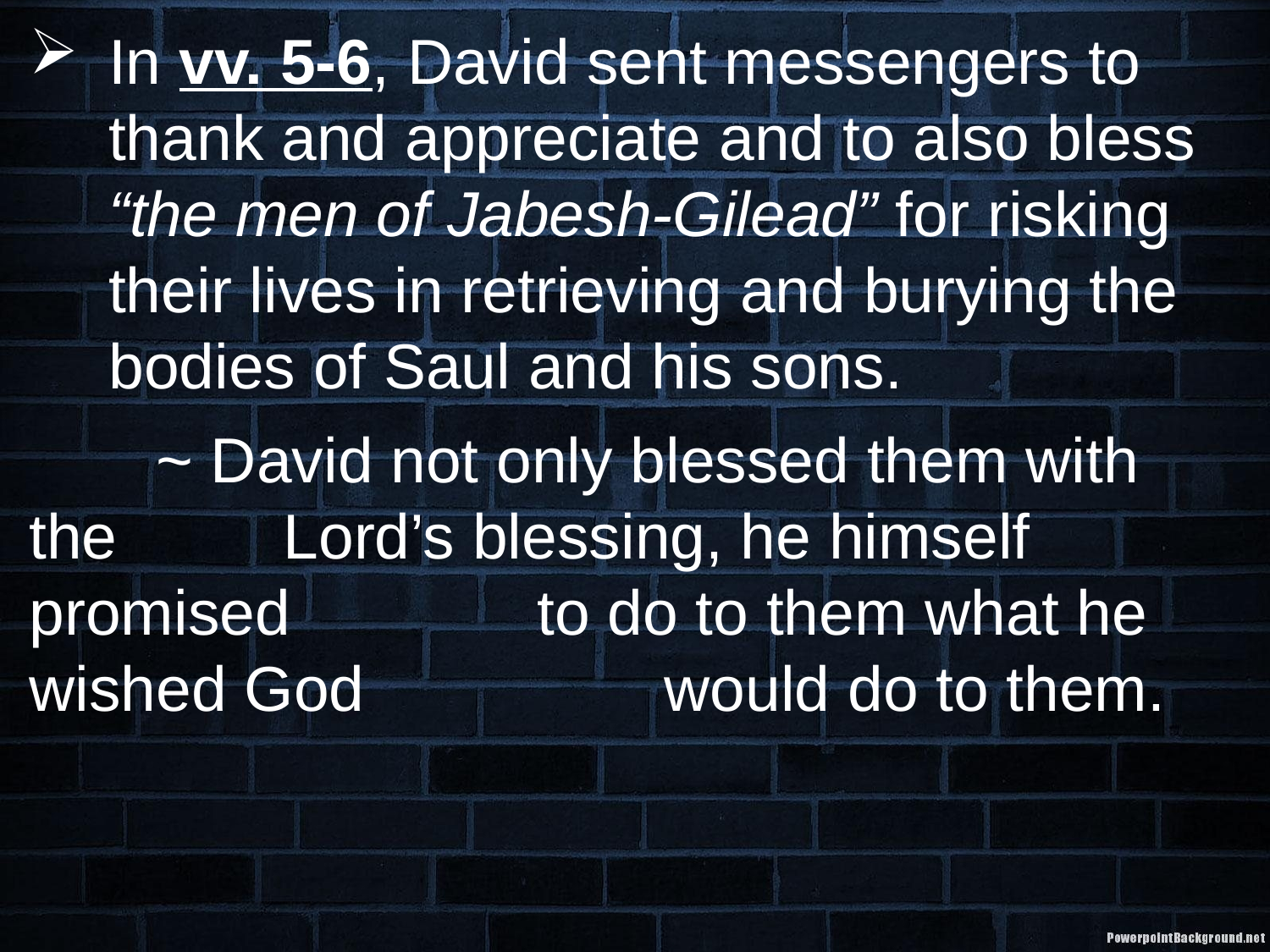

In vv. 5-6, David sent messengers to thank and appreciate and to also bless “the men of Jabesh-Gilead” for risking their lives in retrieving and burying the bodies of Saul and his sons.
	~ David not only blessed them with the 		Lord’s blessing, he himself promised 		to do to them what he wished God 			would do to them.